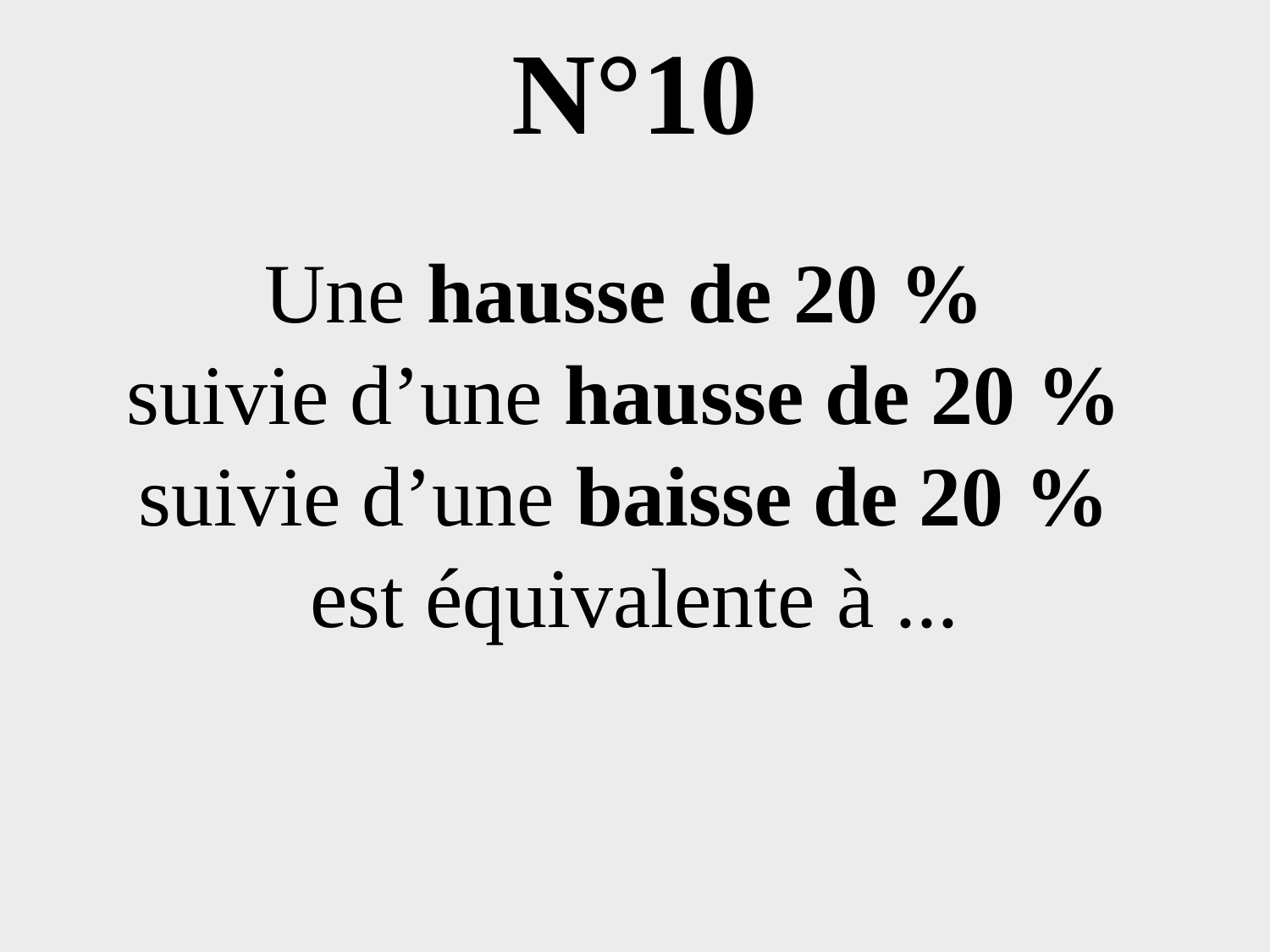

# N°10
Une hausse de 20 %
suivie d’une hausse de 20 %
suivie d’une baisse de 20 %
est équivalente à ...